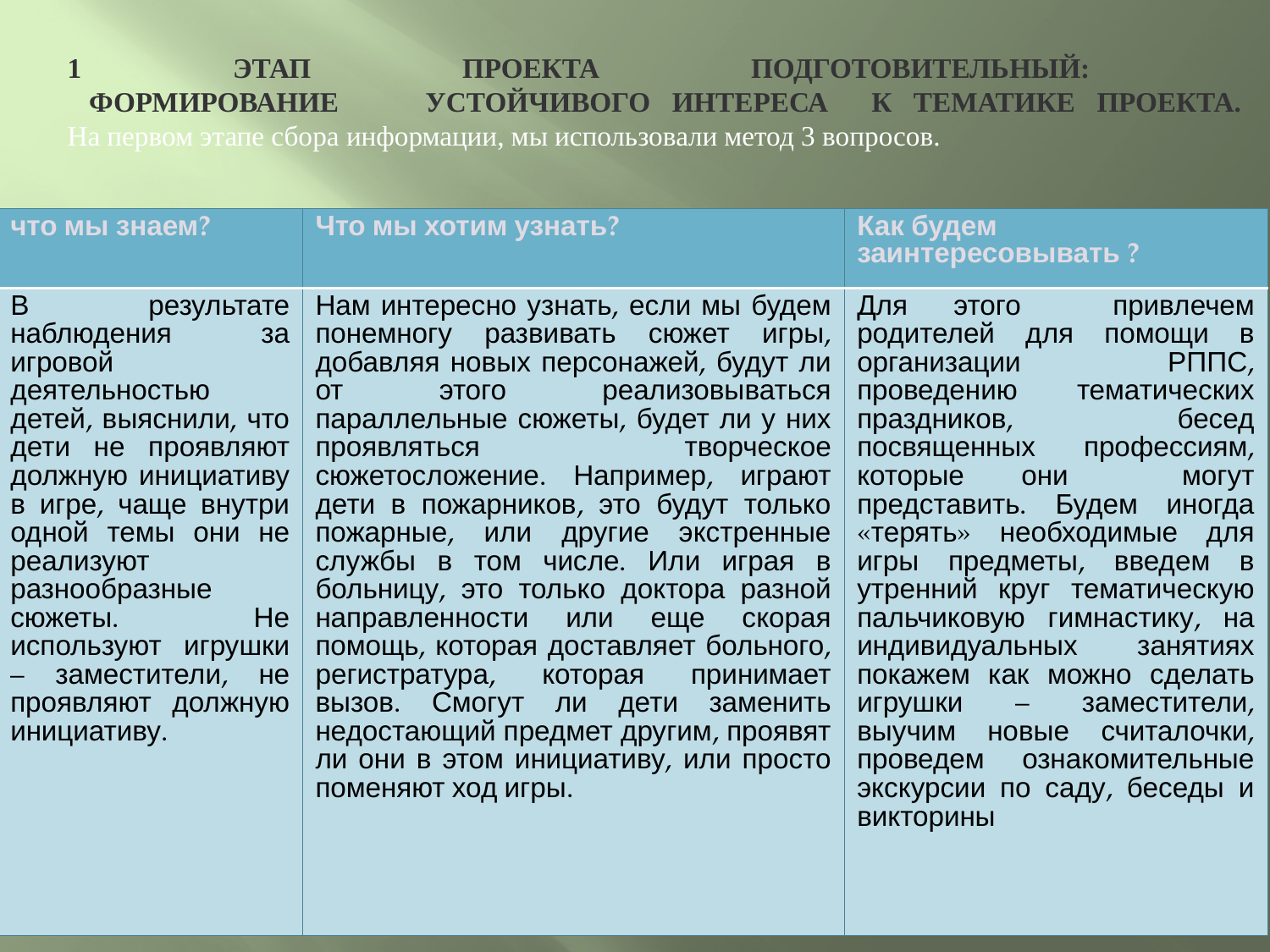

# 1 ЭТАП ПРОЕКТА ПОДГОТОВИТЕЛЬНЫЙ: ФОРМИРОВАНИЕ    УСТОЙЧИВОГО ИНТЕРЕСА  К ТЕМАТИКЕ ПРОЕКТА. На первом этапе сбора информации, мы использовали метод 3 вопросов.
| что мы знаем? | Что мы хотим узнать? | Как будем заинтересовывать ? |
| --- | --- | --- |
| В результате наблюдения за игровой деятельностью детей, выяснили, что дети не проявляют должную инициативу в игре, чаще внутри одной темы они не реализуют разнообразные сюжеты. Не используют игрушки – заместители, не проявляют должную инициативу. | Нам интересно узнать, если мы будем понемногу развивать сюжет игры, добавляя новых персонажей, будут ли от этого реализовываться параллельные сюжеты, будет ли у них проявляться творческое сюжетосложение. Например, играют дети в пожарников, это будут только пожарные, или другие экстренные службы в том числе. Или играя в больницу, это только доктора разной направленности или еще скорая помощь, которая доставляет больного, регистратура, которая принимает вызов. Смогут ли дети заменить недостающий предмет другим, проявят ли они в этом инициативу, или просто поменяют ход игры. | Для этого привлечем родителей для помощи в организации РППС, проведению тематических праздников, бесед посвященных профессиям, которые они могут представить. Будем иногда «терять» необходимые для игры предметы, введем в утренний круг тематическую пальчиковую гимнастику, на индивидуальных занятиях покажем как можно сделать игрушки – заместители, выучим новые считалочки, проведем ознакомительные экскурсии по саду, беседы и викторины |